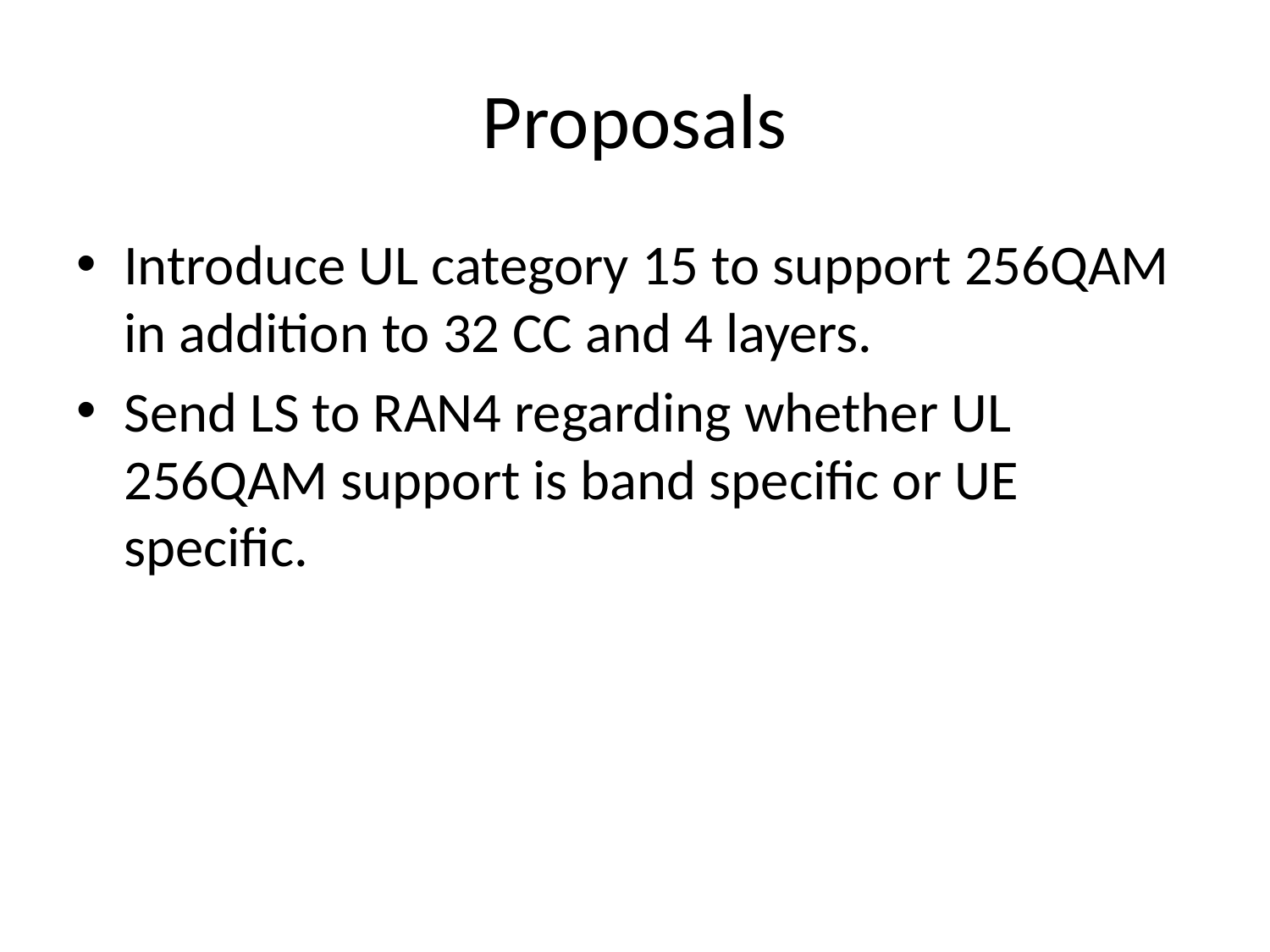

# Proposals
Introduce UL category 15 to support 256QAM in addition to 32 CC and 4 layers.
Send LS to RAN4 regarding whether UL 256QAM support is band specific or UE specific.